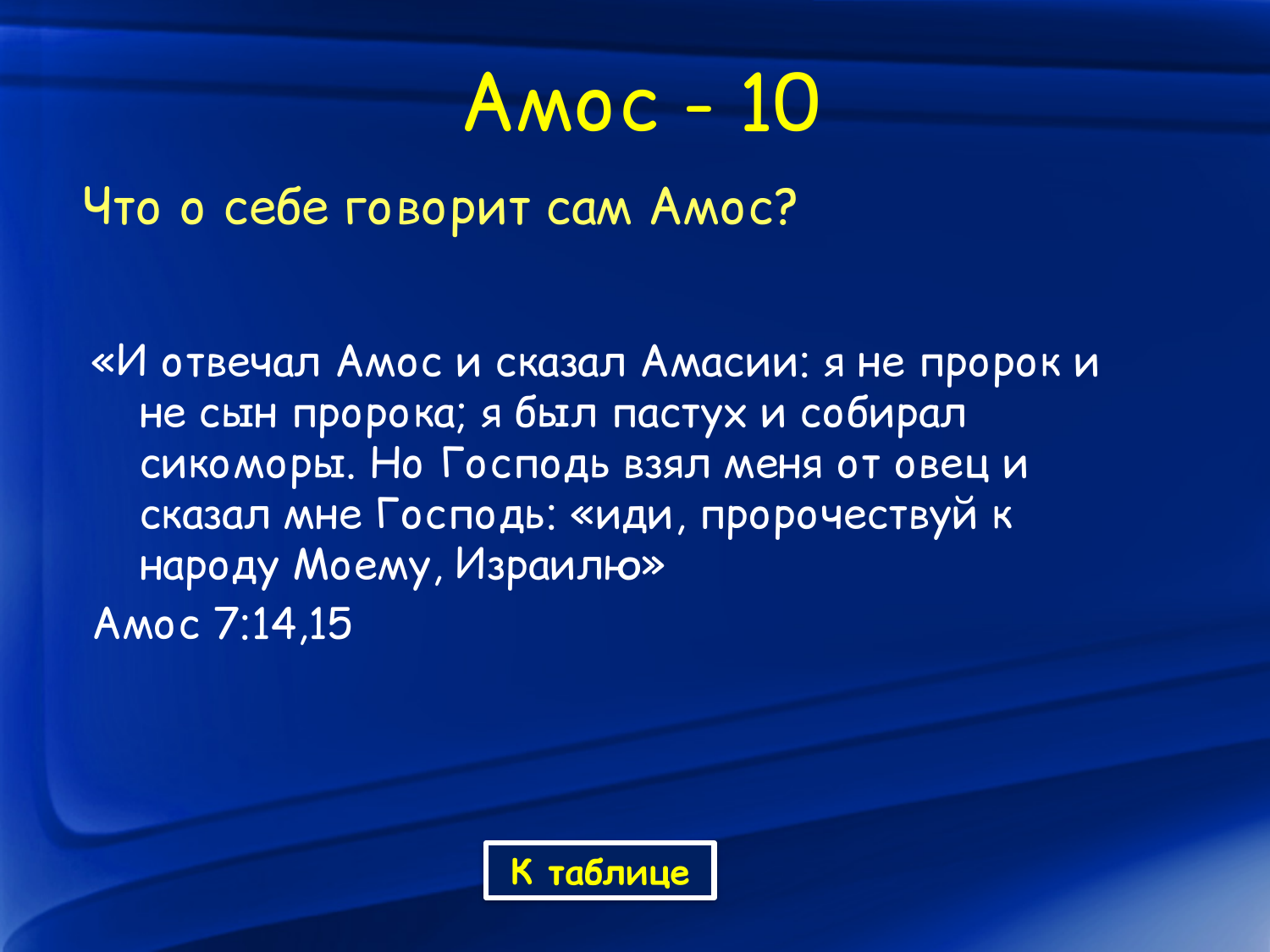

# Амос - 10
Что о себе говорит сам Амос?
«И отвечал Амос и сказал Амасии: я не пророк и не сын пророка; я был пастух и собирал сикоморы. Но Господь взял меня от овец и сказал мне Господь: «иди, пророчествуй к народу Моему, Израилю»
Амос 7:14,15
К таблице